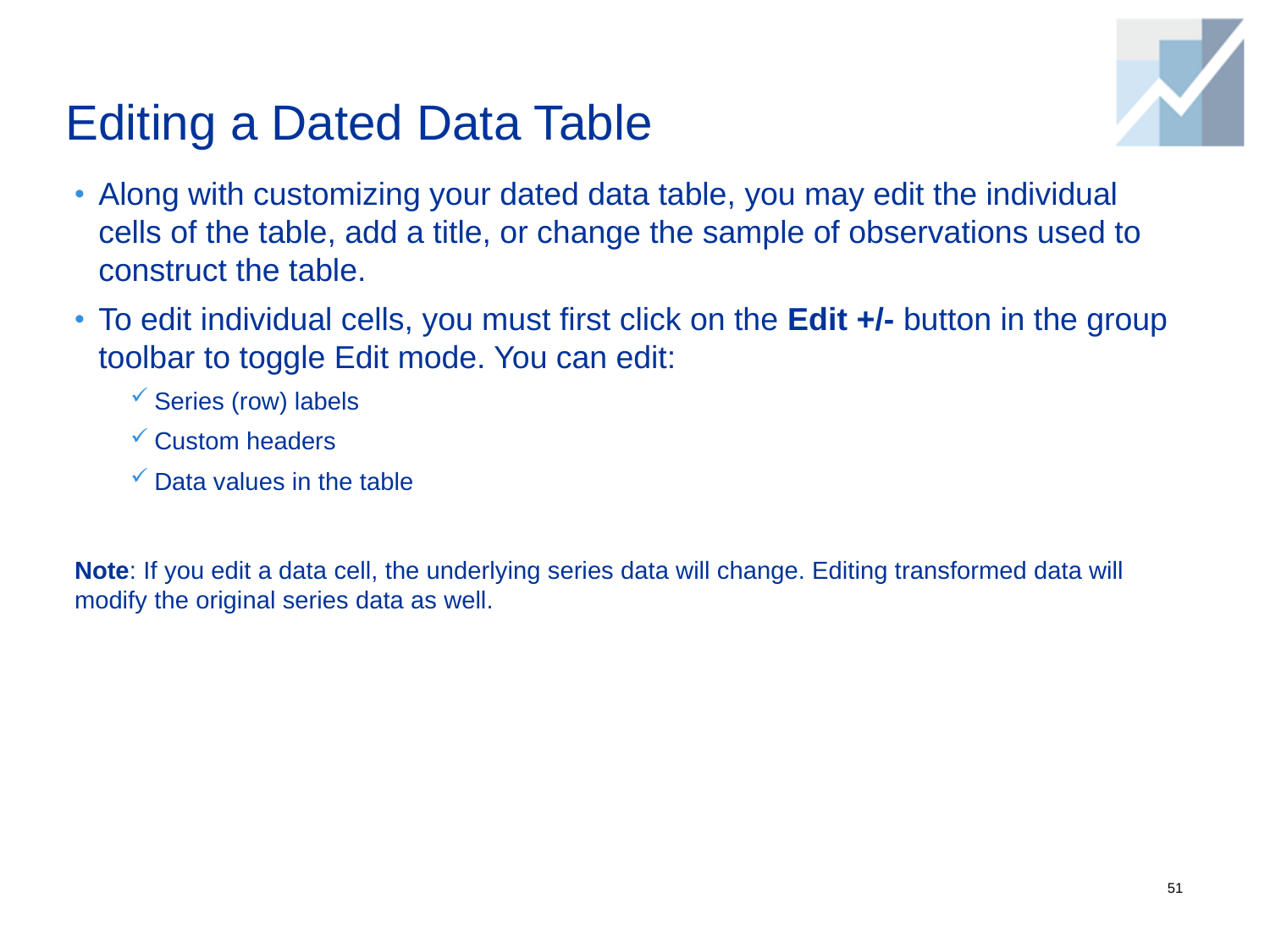

# Editing a Dated Data Table
Along with customizing your dated data table, you may edit the individual cells of the table, add a title, or change the sample of observations used to construct the table.
To edit individual cells, you must first click on the Edit +/- button in the group toolbar to toggle Edit mode. You can edit:
Series (row) labels
Custom headers
Data values in the table

Note: If you edit a data cell, the underlying series data will change. Editing transformed data will modify the original series data as well.

51